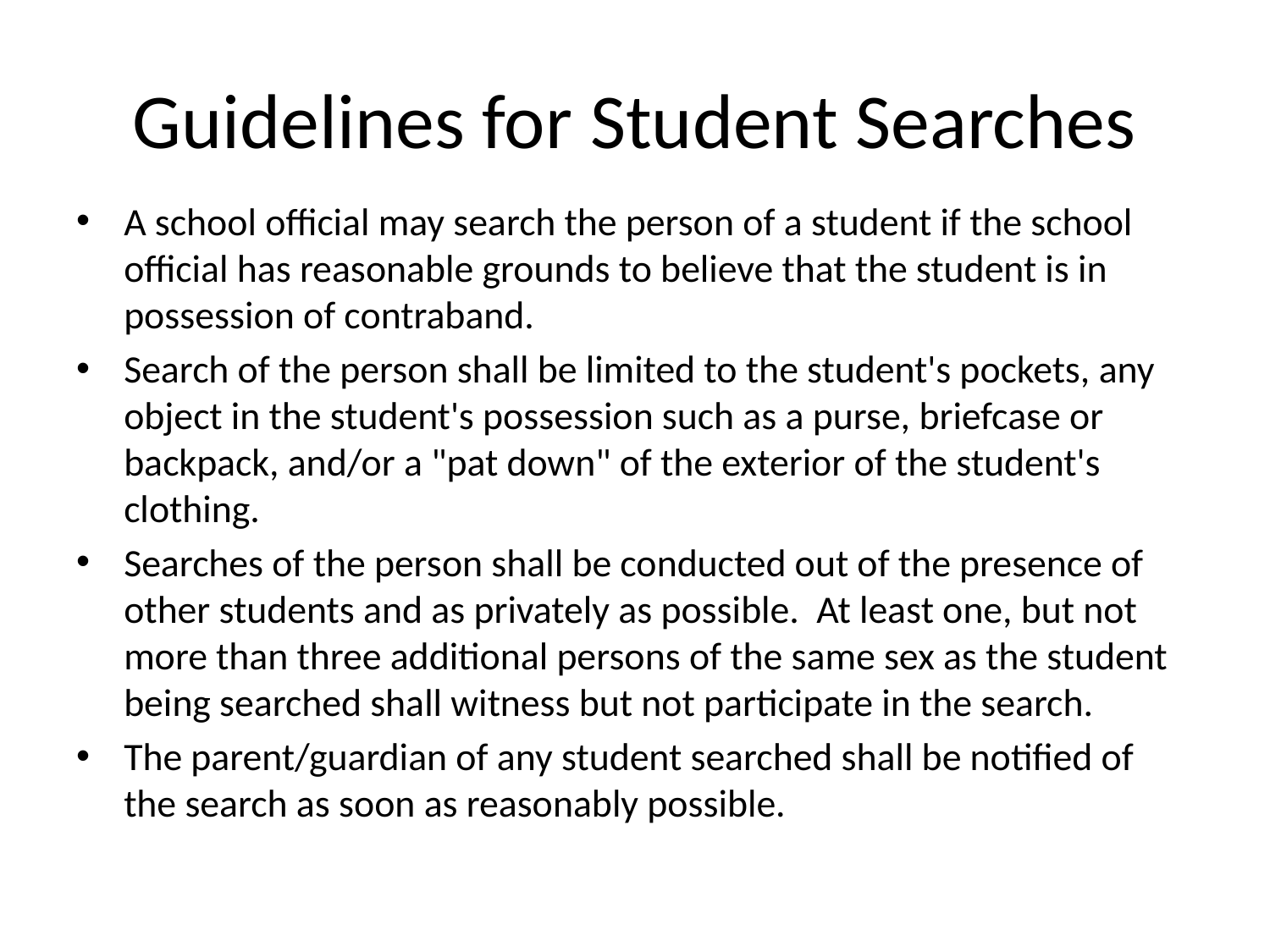

# Guidelines for Student Searches
A school official may search the person of a student if the school official has reasonable grounds to believe that the student is in possession of contraband.
Search of the person shall be limited to the student's pockets, any object in the student's possession such as a purse, briefcase or backpack, and/or a "pat down" of the exterior of the student's clothing.
Searches of the person shall be conducted out of the presence of other students and as privately as possible.  At least one, but not more than three additional persons of the same sex as the student being searched shall witness but not participate in the search.
The parent/guardian of any student searched shall be notified of the search as soon as reasonably possible.